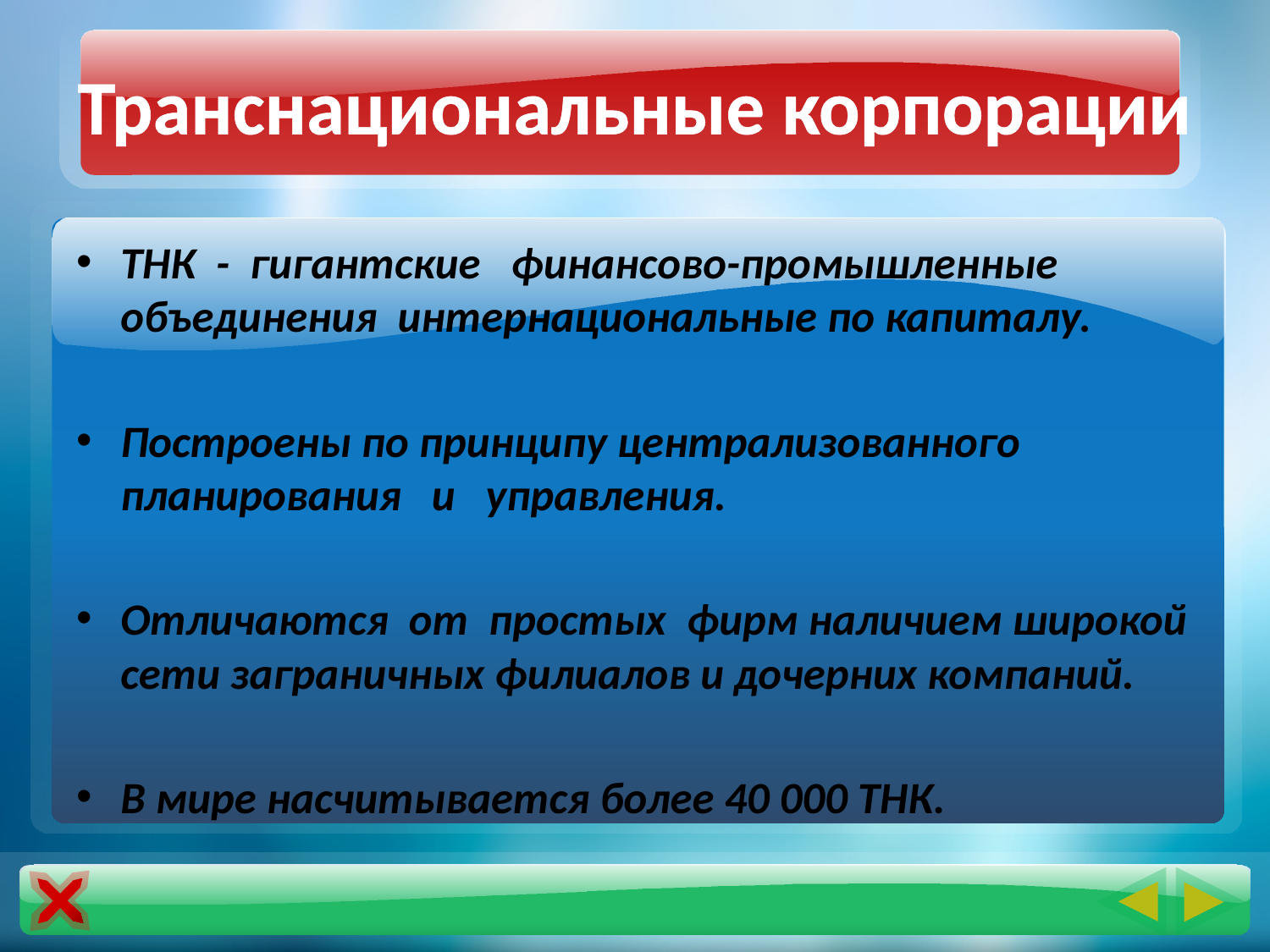

# Транснациональные корпорации
ТНК  -  гигантские   финансово-промышленные  объединения  интернациональные по капиталу.

Построены по принципу централизованного   планирования   и   управления.

Отличаются  от  простых  фирм наличием широкой сети заграничных филиалов и дочерних компаний.

В мире насчитывается более 40 000 ТНК.